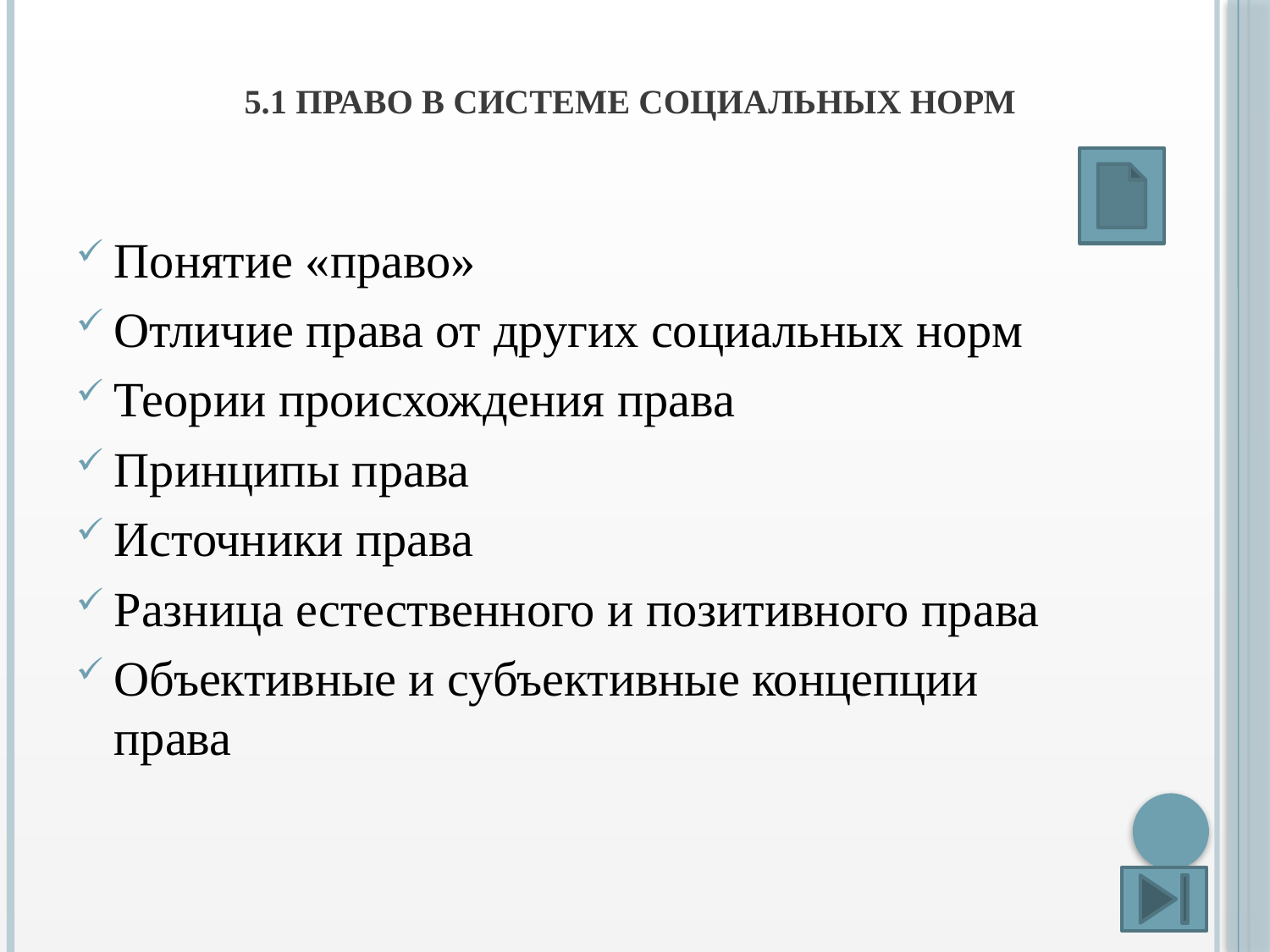

# 5.1 Право в системе социальных норм

Понятие «право»
Отличие права от других социальных норм
Теории происхождения права
Принципы права
Источники права
Разница естественного и позитивного права
Объективные и субъективные концепции права